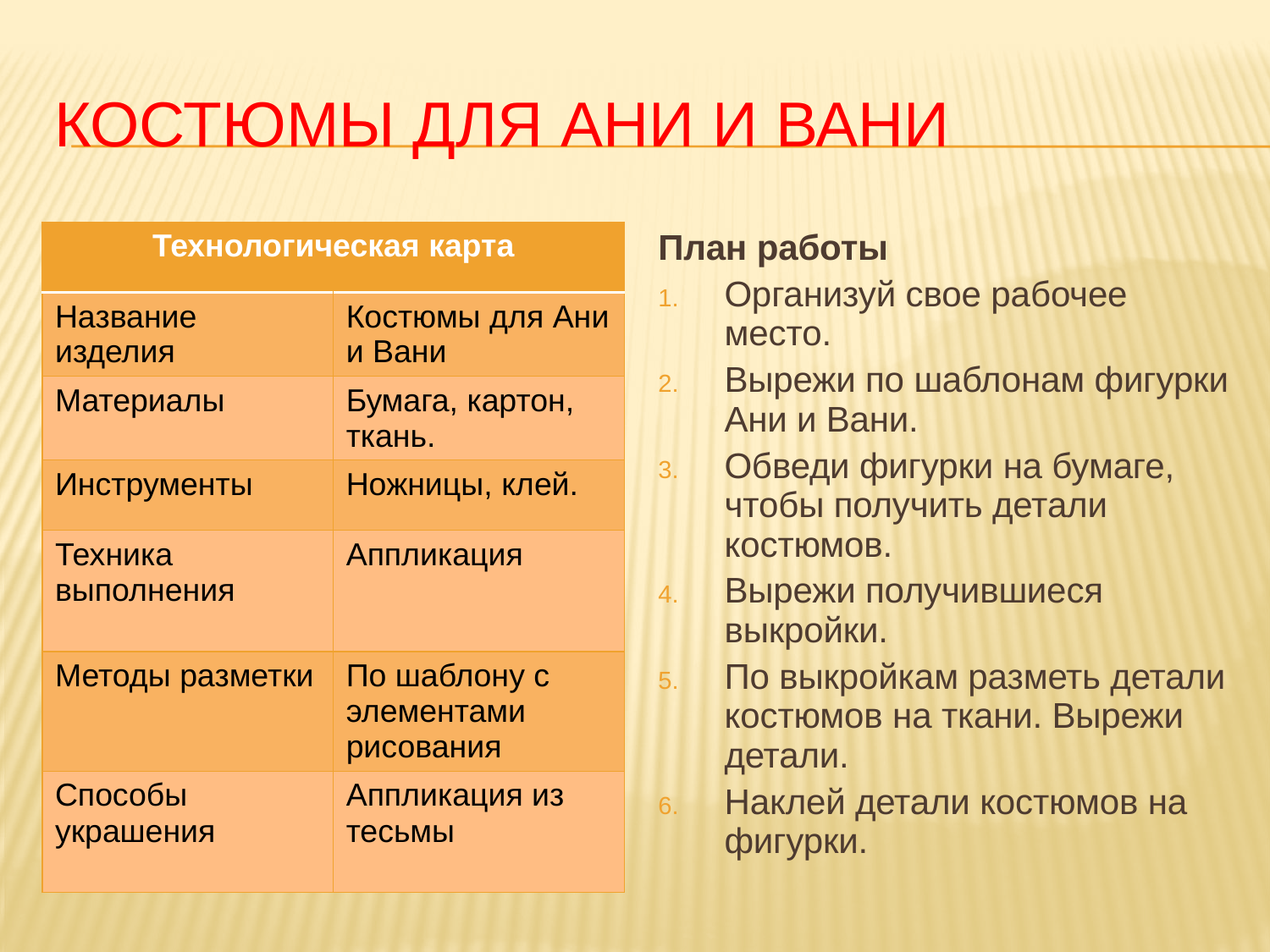

# Костюмы для Ани и вани
| Технологическая карта |  |
| --- | --- |
| Название изделия | Костюмы для Ани и Вани |
| Материалы | Бумага, картон, ткань. |
| Инструменты | Ножницы, клей. |
| Техника выполнения | Аппликация |
| Методы разметки | По шаблону с элементами рисования |
| Способы украшения | Аппликация из тесьмы |
План работы
Организуй свое рабочее место.
Вырежи по шаблонам фигурки Ани и Вани.
Обведи фигурки на бумаге, чтобы получить детали костюмов.
Вырежи получившиеся выкройки.
По выкройкам разметь детали костюмов на ткани. Вырежи детали.
Наклей детали костюмов на фигурки.